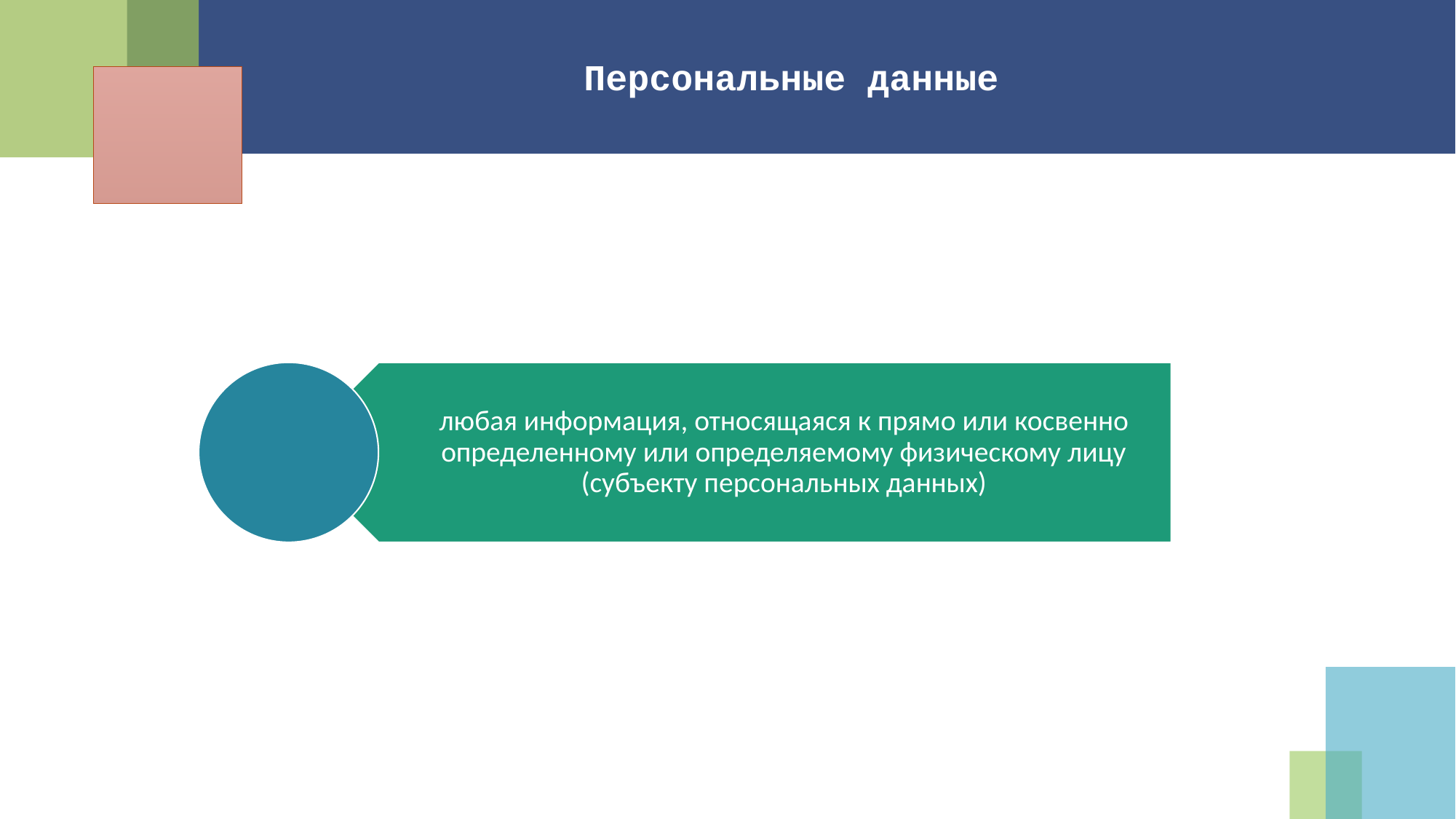

Персональные данные

любая информация, относящаяся к прямо или косвенно определенному или определяемому физическому лицу (субъекту персональных данных)